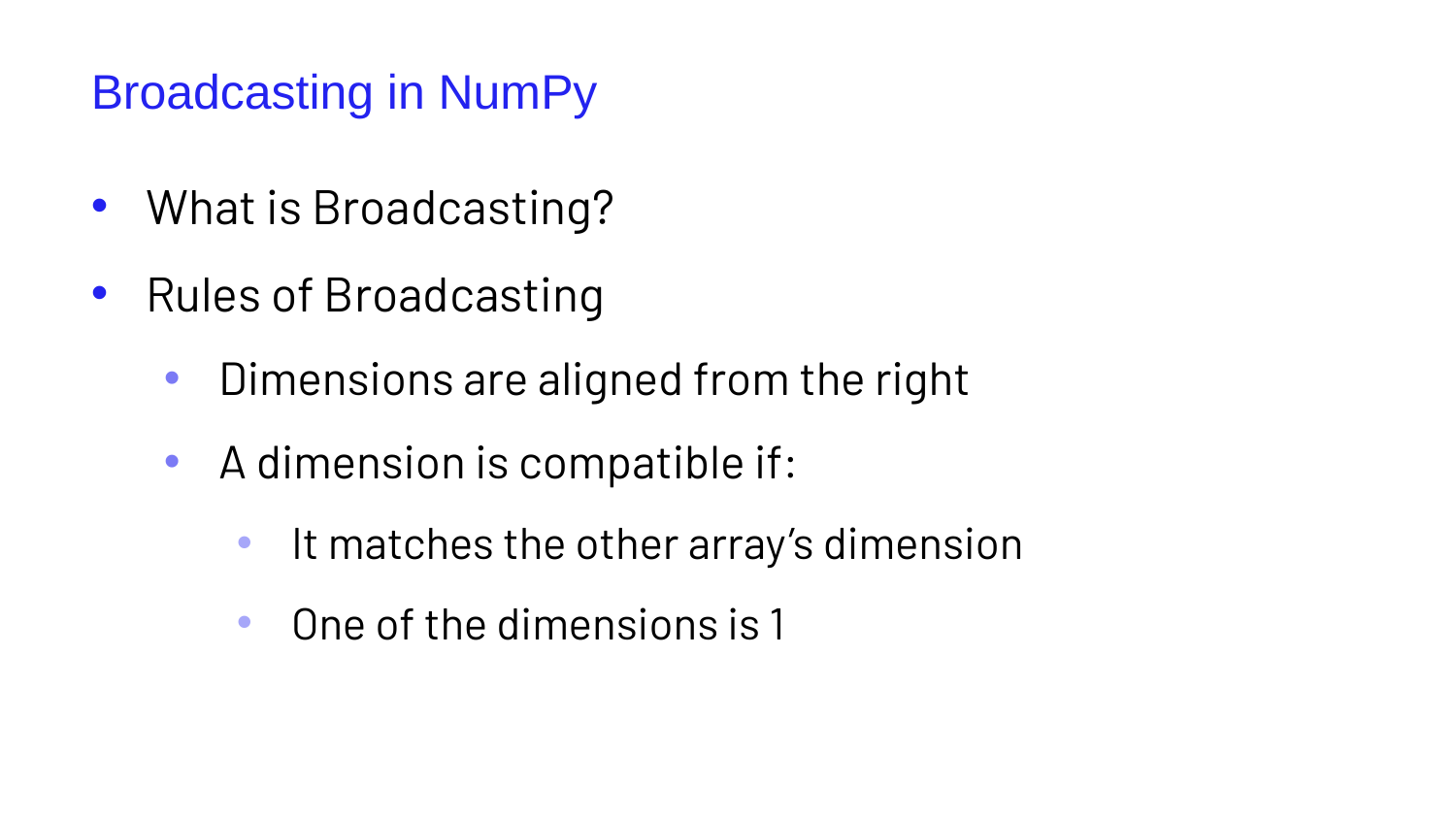

Broadcasting in NumPy
What is Broadcasting?
Rules of Broadcasting
Dimensions are aligned from the right
A dimension is compatible if:
It matches the other array’s dimension
One of the dimensions is 1